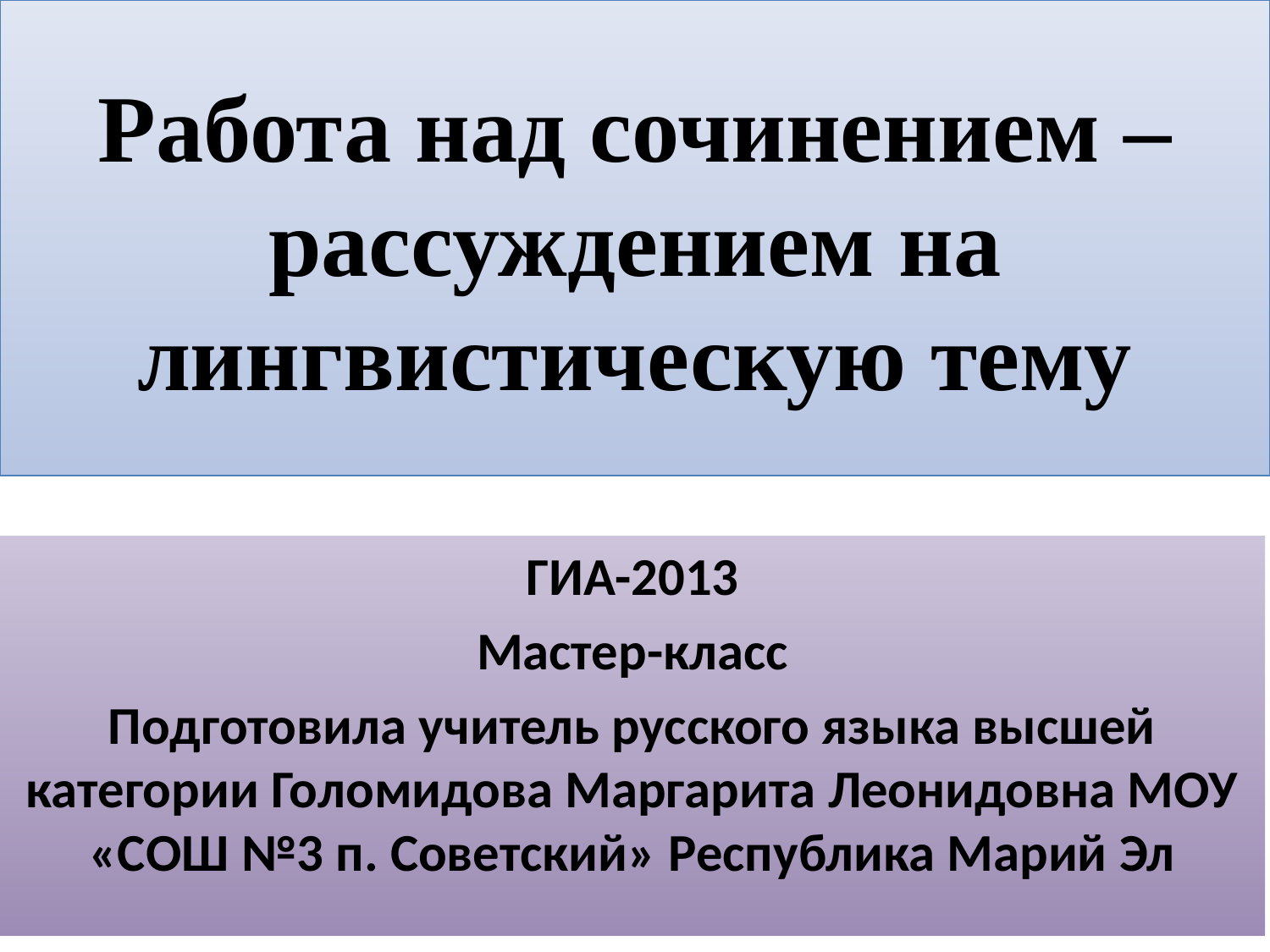

# Работа над сочинением –рассуждением на лингвистическую тему
ГИА-2013
Мастер-класс
Подготовила учитель русского языка высшей категории Голомидова Маргарита Леонидовна МОУ «СОШ №3 п. Советский» Республика Марий Эл